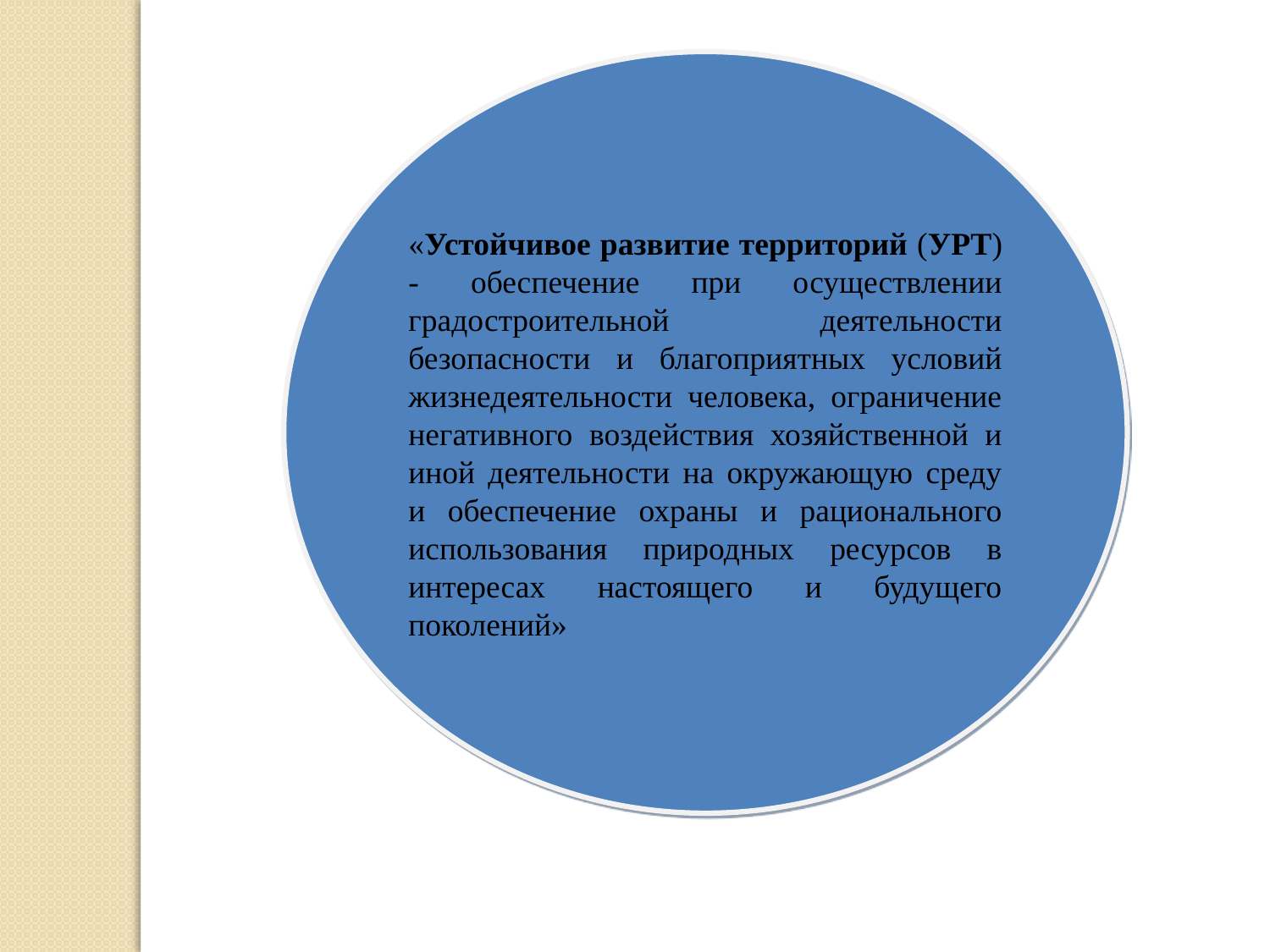

«Устойчивое развитие территорий (УРТ) - обеспечение при осуществлении градостроительной деятельности безопасности и благоприятных условий жизнедеятельности человека, ограничение негативного воздействия хозяйственной и иной деятельности на окружающую среду и обеспечение охраны и рационального использования природных ресурсов в интересах настоящего и будущего поколений»